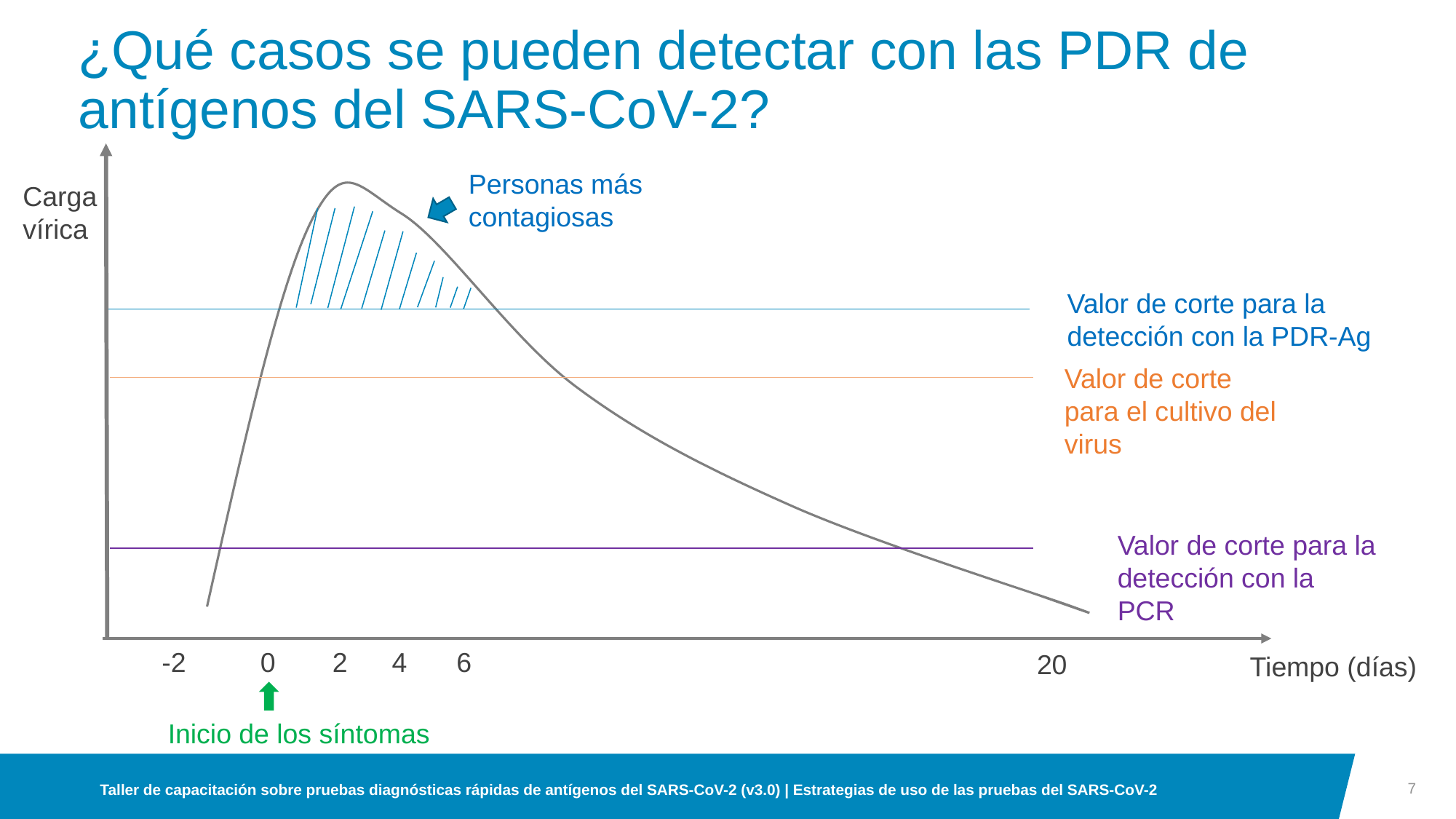

# ¿Qué casos se pueden detectar con las PDR de antígenos del SARS-CoV-2?
Personas más contagiosas
Carga vírica

Valor de corte para la detección con la PDR-Ag

Valor de corte para el cultivo del virus
Valor de corte para la detección con la PCR
-2
0
2
4
6
20
Tiempo (días)

Inicio de los síntomas
7
Taller de capacitación sobre pruebas diagnósticas rápidas de antígenos del SARS-CoV-2 (v3.0) | Estrategias de uso de las pruebas del SARS-CoV-2